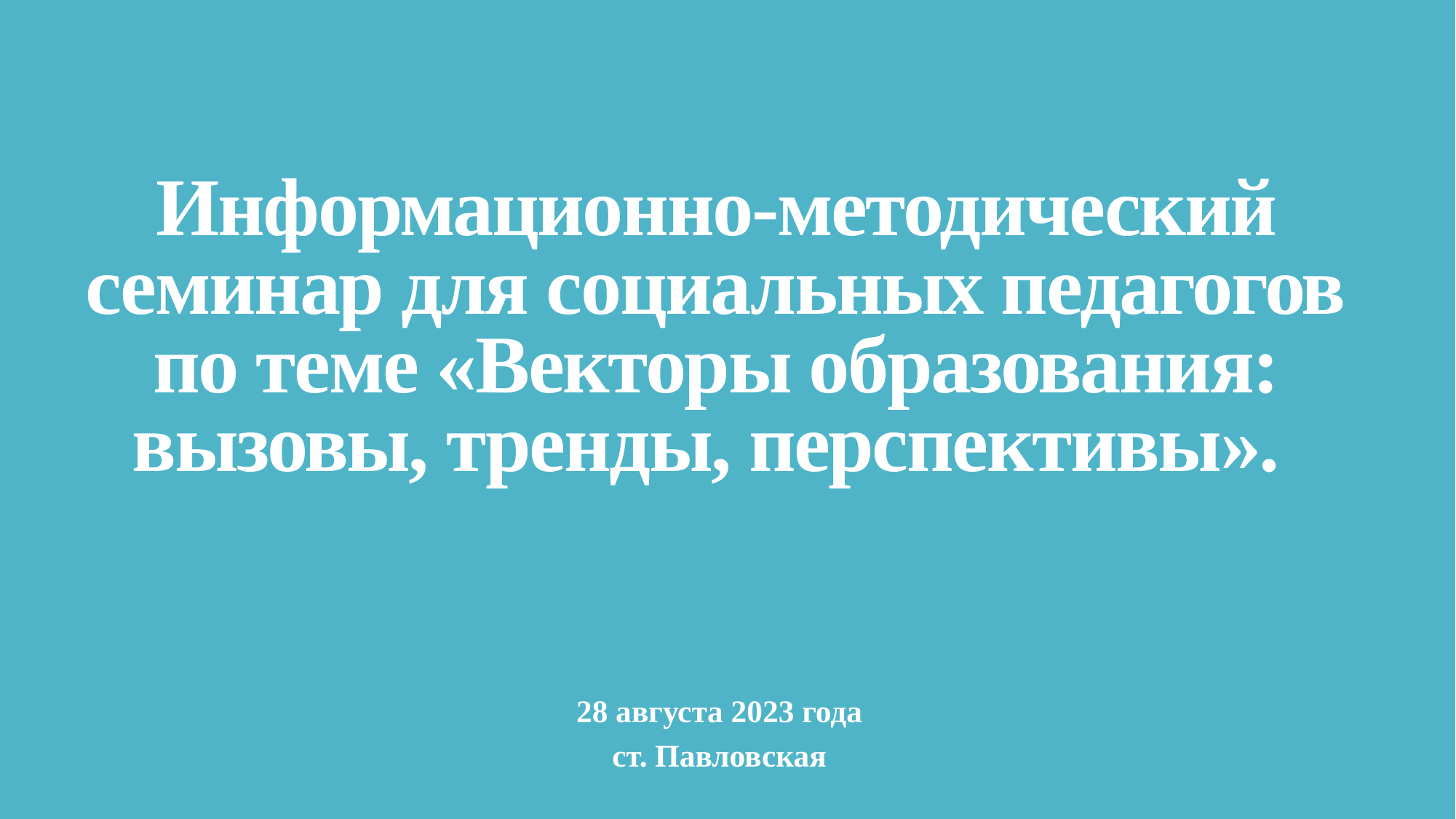

# Информационно-методический семинар для социальных педагогов по теме «Векторы образования: вызовы, тренды, перспективы».

28 августа 2023 года
ст. Павловская